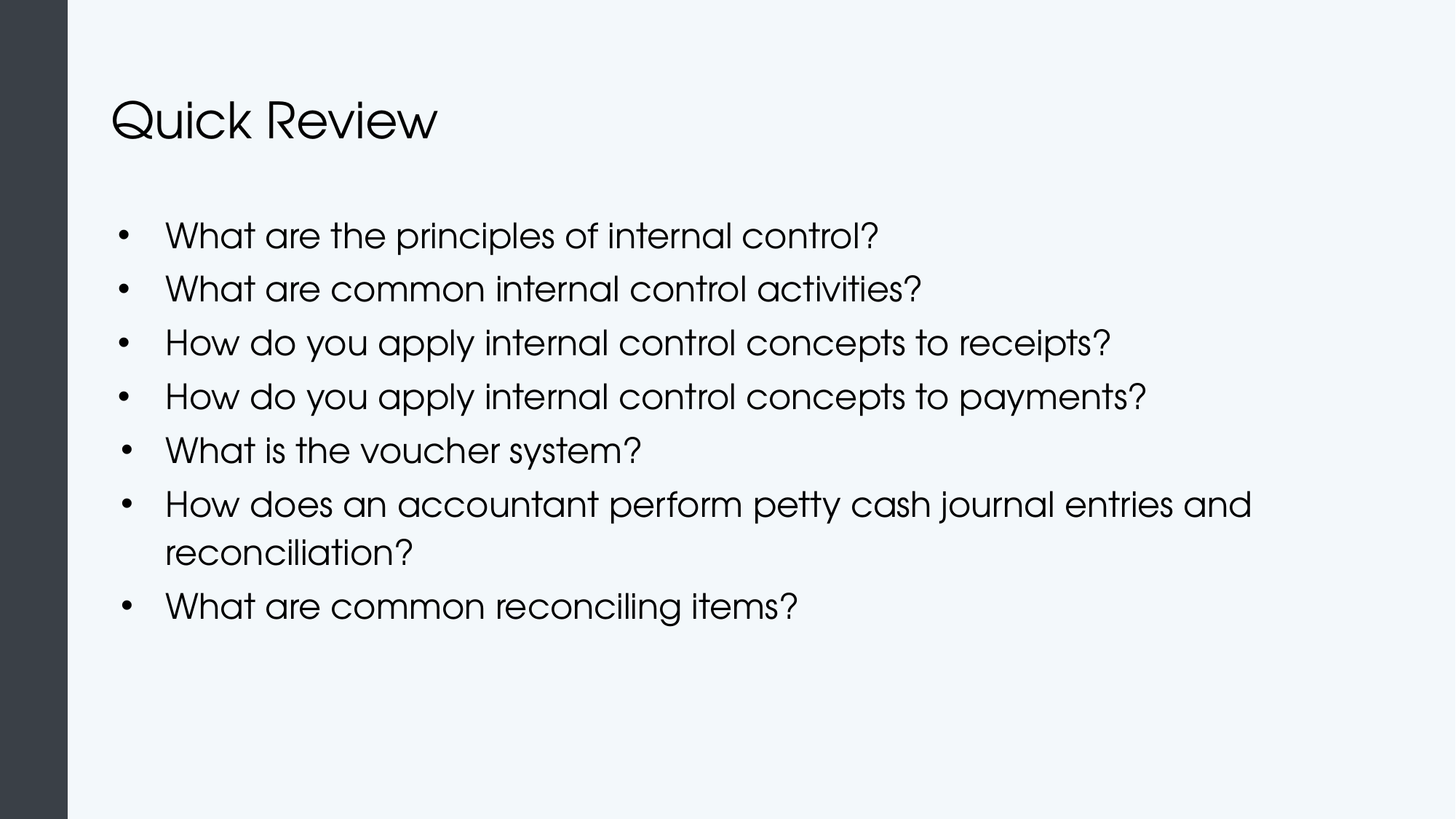

# Quick Review
What are the principles of internal control?
What are common internal control activities?
How do you apply internal control concepts to receipts?
How do you apply internal control concepts to payments?
What is the voucher system?
How does an accountant perform petty cash journal entries and reconciliation?
What are common reconciling items?